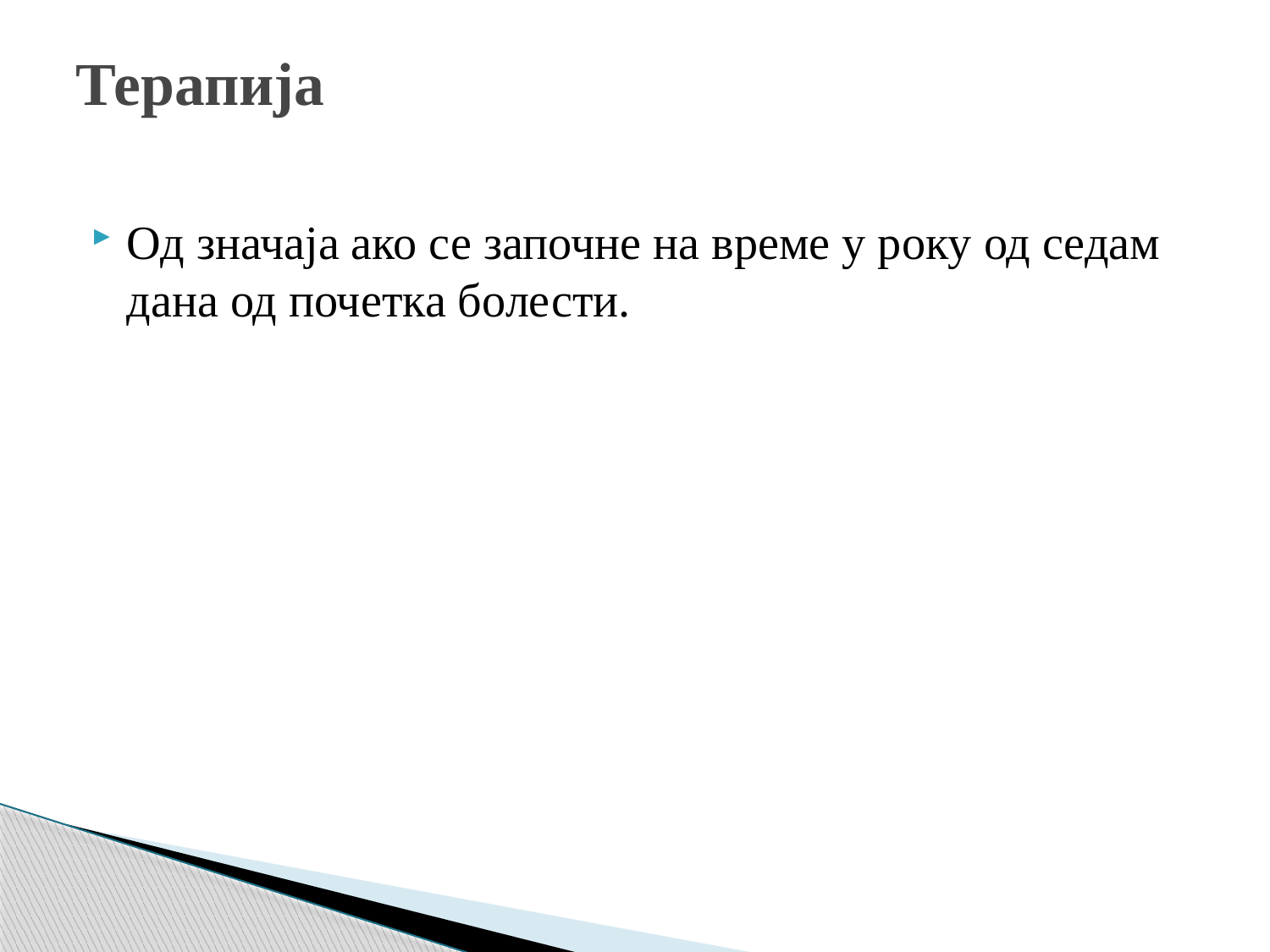

# Терапија
Од значаја ако се започне на време у року од седам дана од почетка болести.